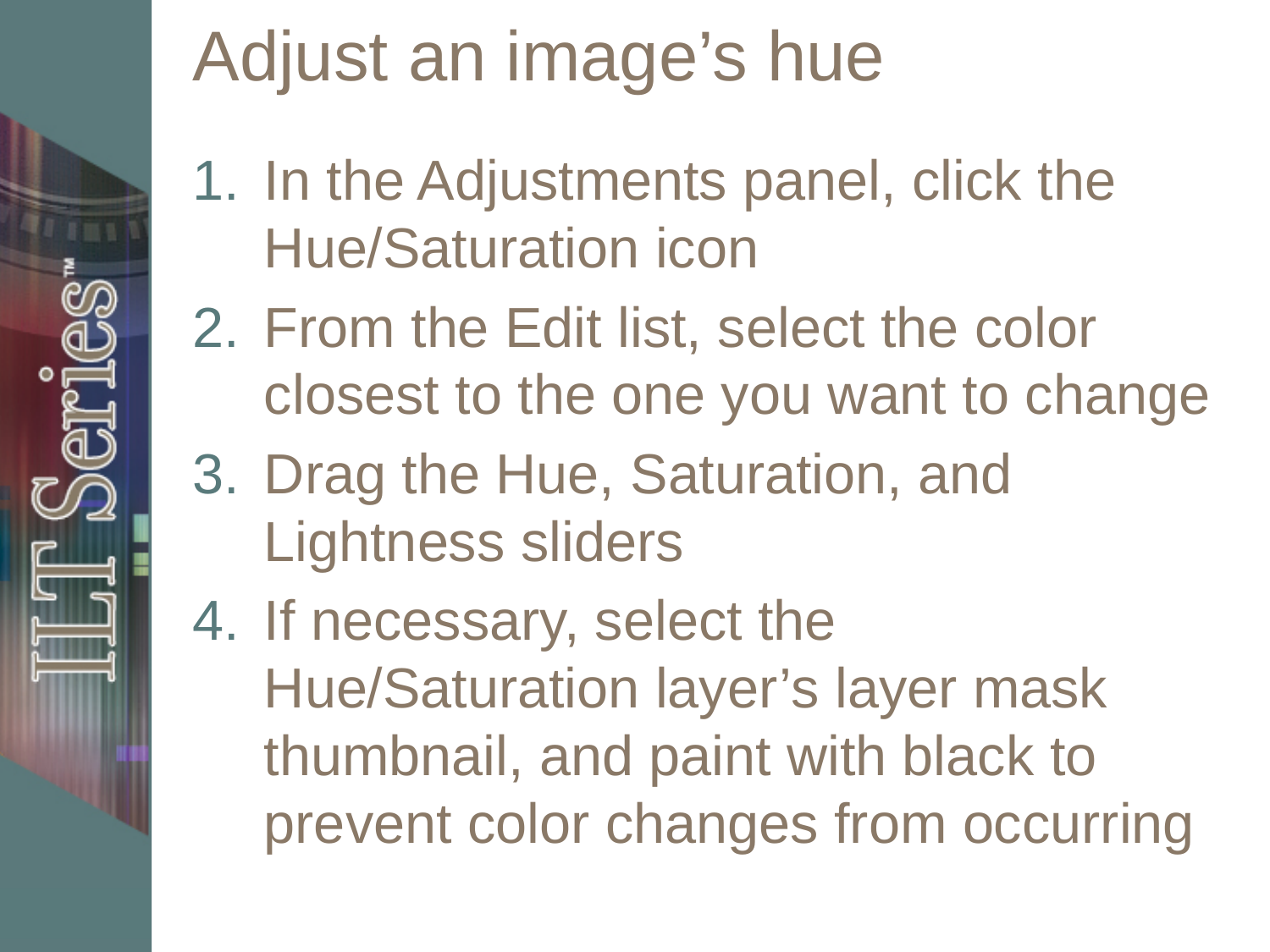

# Adjust an image’s hue
In the Adjustments panel, click the Hue/Saturation icon
From the Edit list, select the color closest to the one you want to change
Drag the Hue, Saturation, and Lightness sliders
If necessary, select the Hue/Saturation layer’s layer mask thumbnail, and paint with black to prevent color changes from occurring